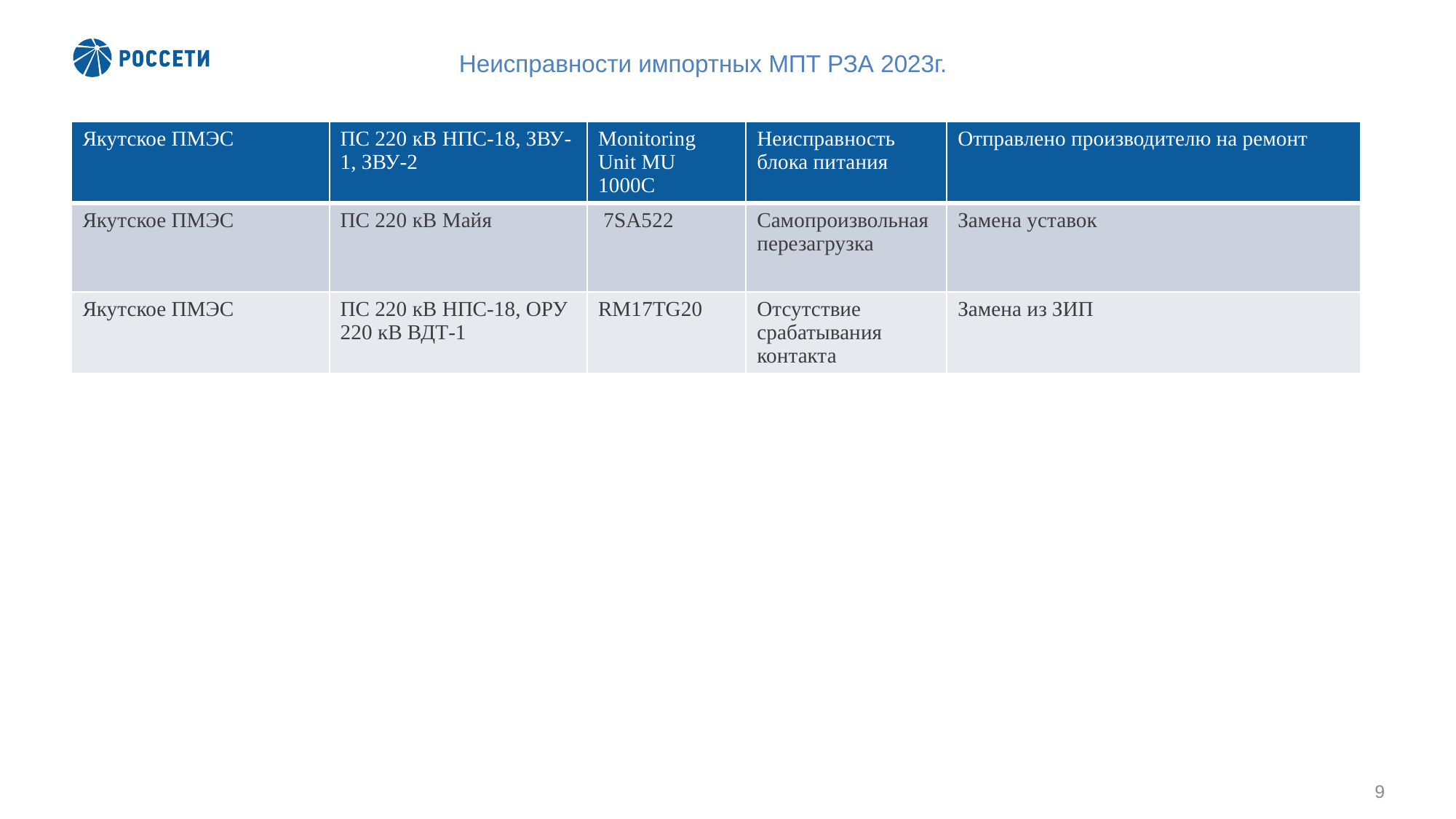

# Неисправности импортных МПТ РЗА 2023г.
| Якутское ПМЭС | ПС 220 кВ НПС-18, ЗВУ-1, ЗВУ-2 | Monitoring Unit MU 1000C | Неисправность блока питания | Отправлено производителю на ремонт |
| --- | --- | --- | --- | --- |
| Якутское ПМЭС | ПС 220 кВ Майя | 7SА522 | Самопроизвольная перезагрузка | Замена уставок |
| Якутское ПМЭС | ПС 220 кВ НПС-18, ОРУ 220 кВ ВДТ-1 | RM17TG20 | Отсутствие срабатывания контакта | Замена из ЗИП |